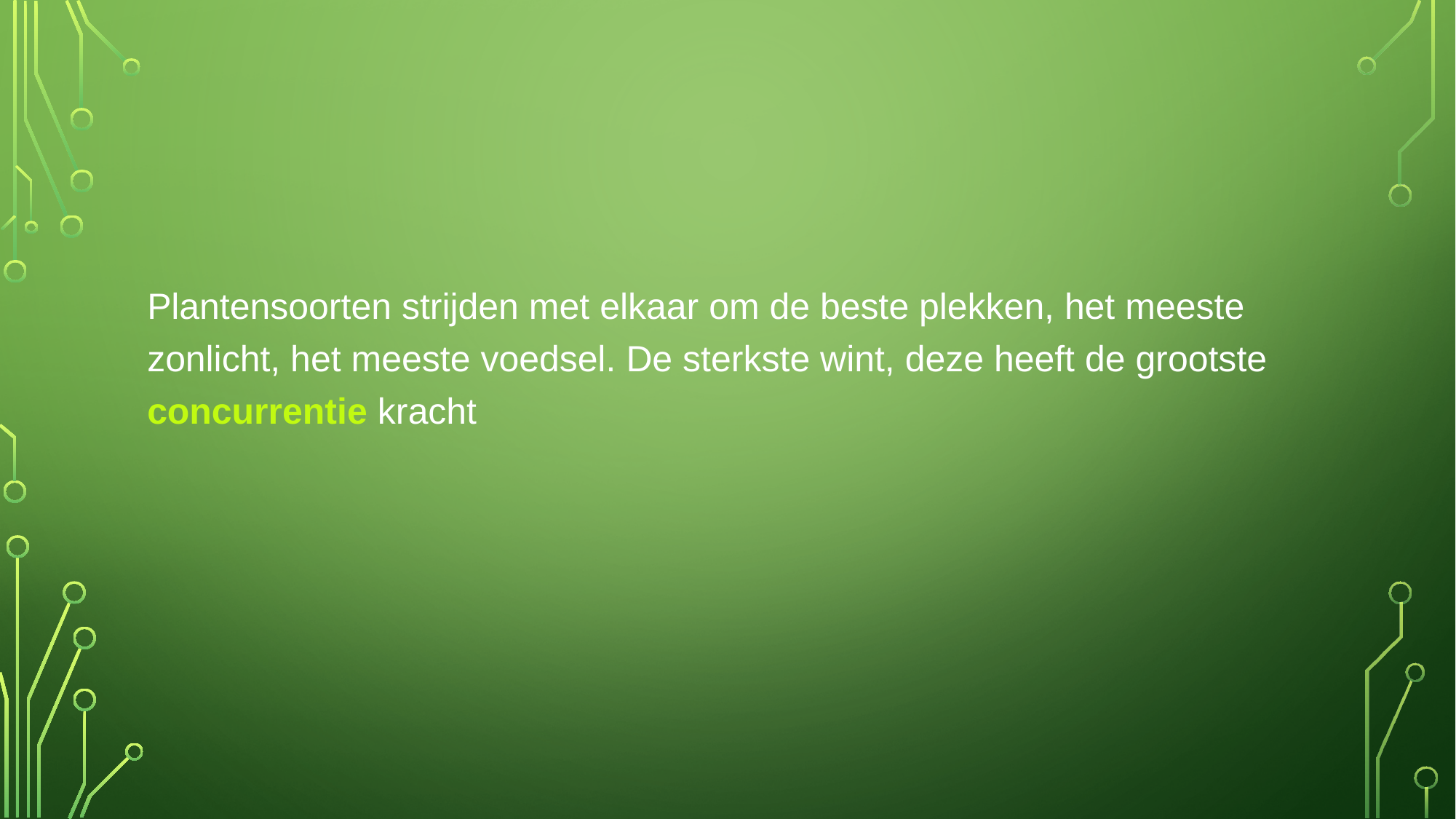

Plantensoorten strijden met elkaar om de beste plekken, het meeste zonlicht, het meeste voedsel. De sterkste wint, deze heeft de grootste concurrentie kracht